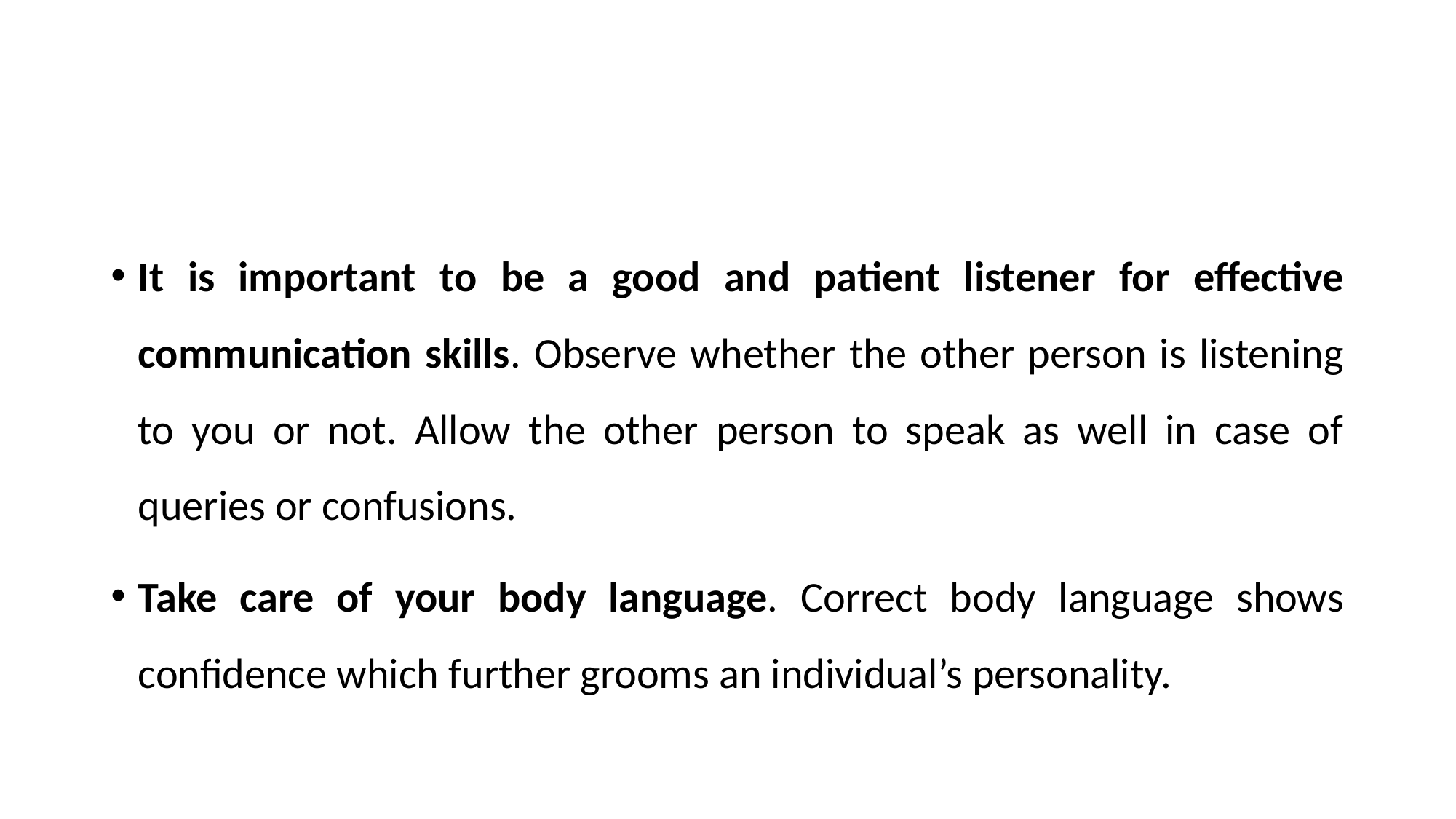

#
It is important to be a good and patient listener for effective communication skills. Observe whether the other person is listening to you or not. Allow the other person to speak as well in case of queries or confusions.
Take care of your body language. Correct body language shows confidence which further grooms an individual’s personality.